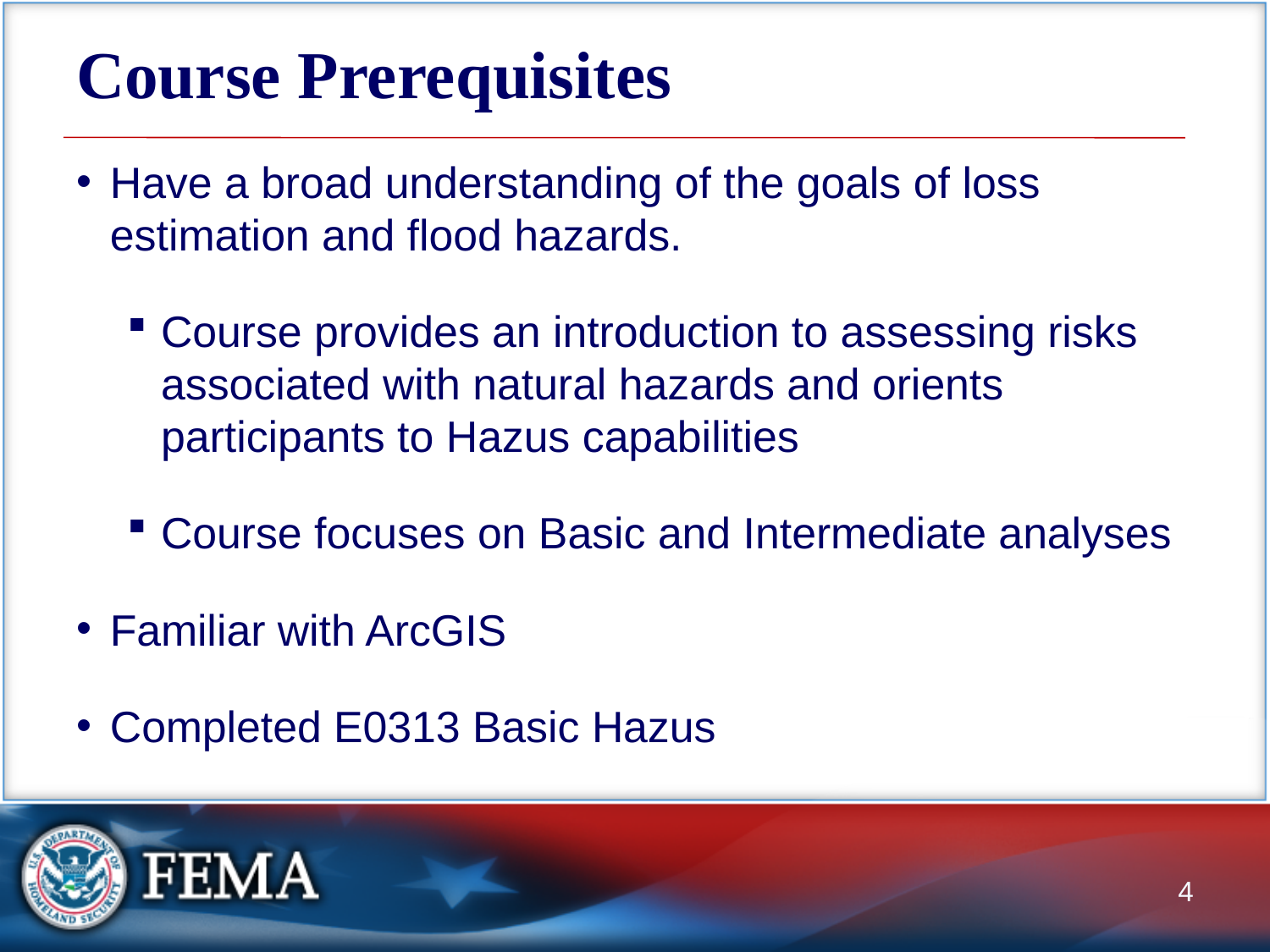

# Course Prerequisites
Have a broad understanding of the goals of loss estimation and flood hazards.
Course provides an introduction to assessing risks associated with natural hazards and orients participants to Hazus capabilities
Course focuses on Basic and Intermediate analyses
Familiar with ArcGIS
Completed E0313 Basic Hazus
4